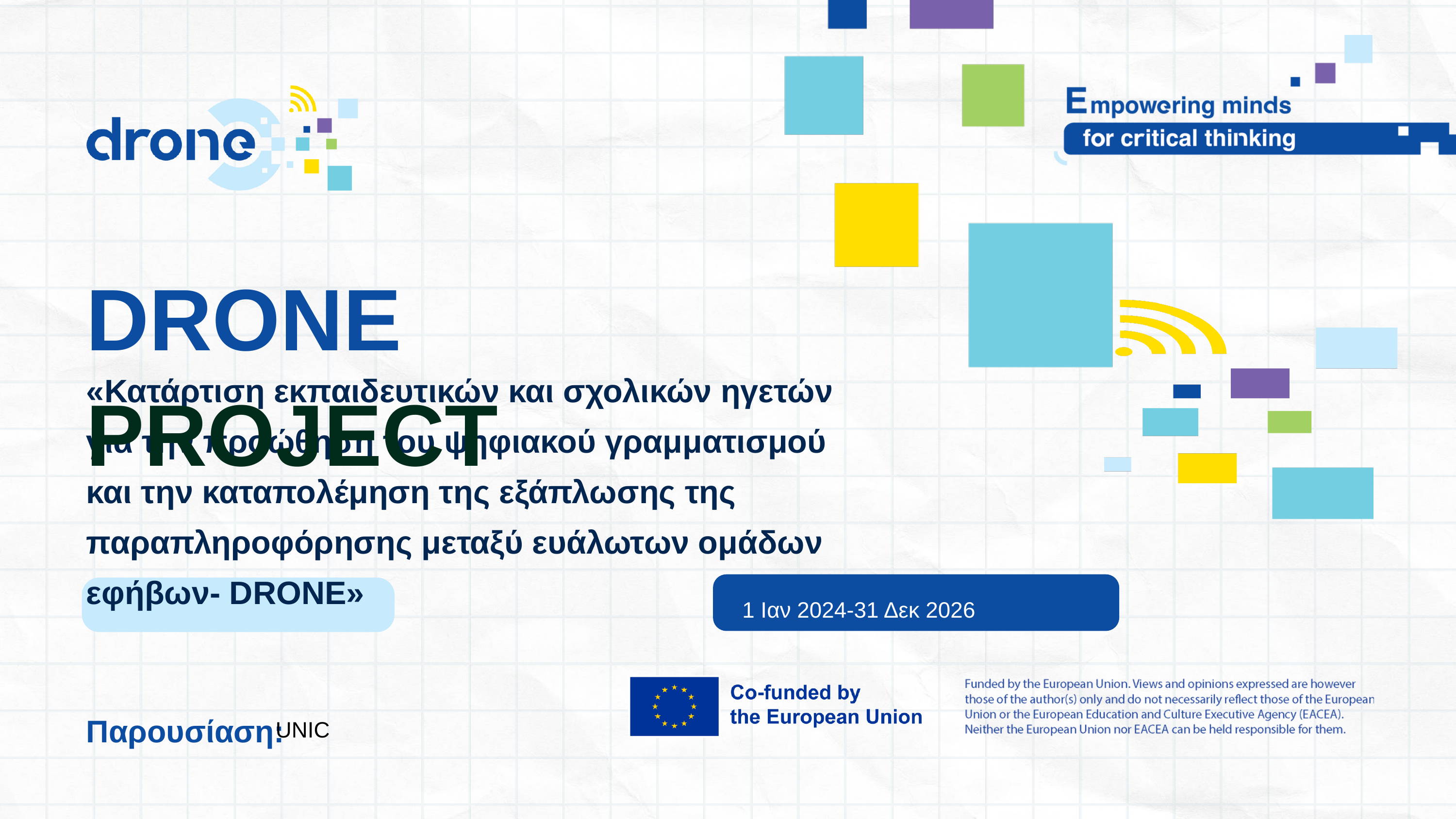

DRONE PROJECT
«Κατάρτιση εκπαιδευτικών και σχολικών ηγετών για την προώθηση του ψηφιακού γραμματισμού και την καταπολέμηση της εξάπλωσης της παραπληροφόρησης μεταξύ ευάλωτων ομάδων εφήβων- DRONE»

1 Ιαν 2024-31 Δεκ 2026

Παρουσίαση:
UNIC